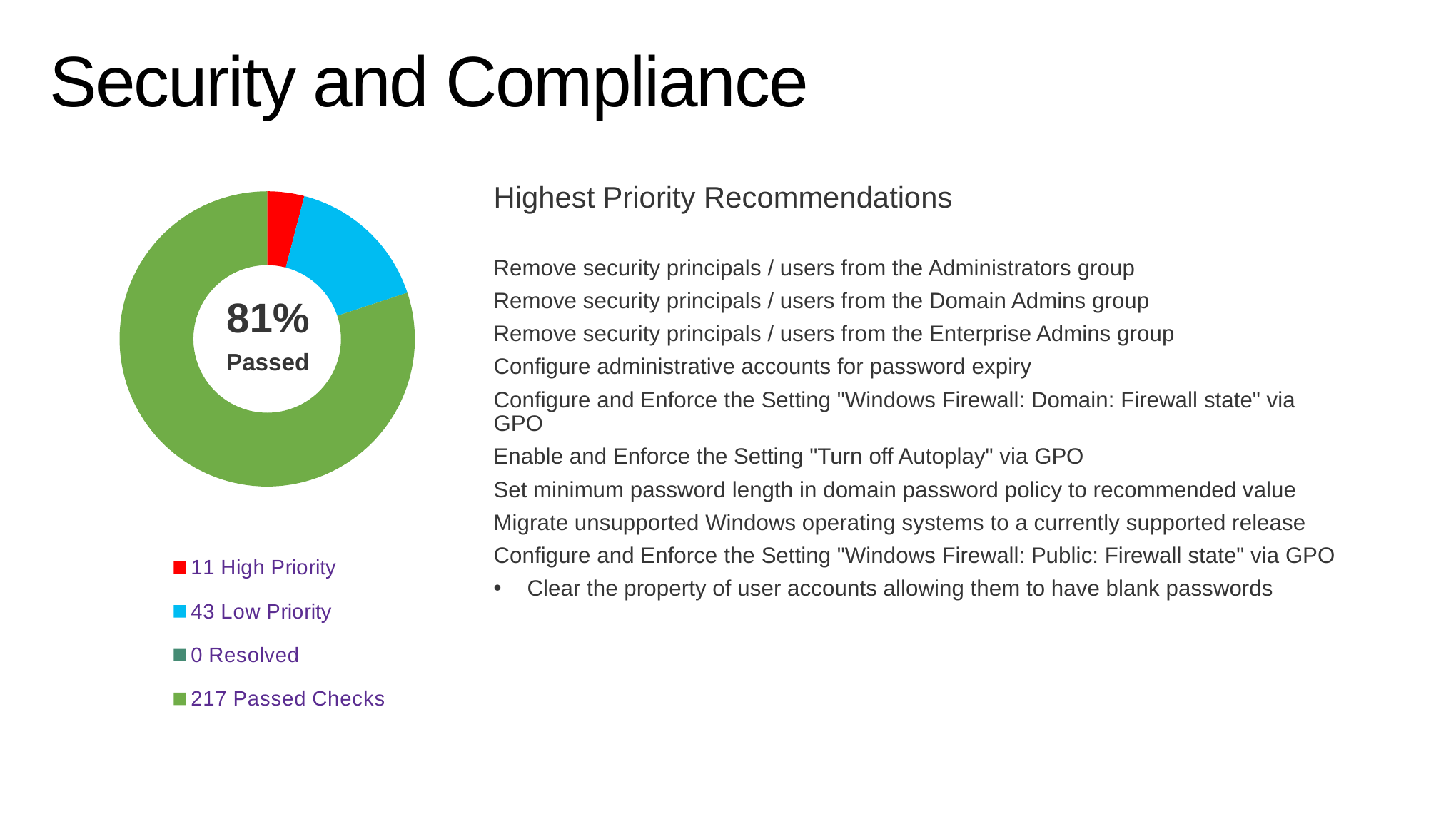

# Security and Compliance

### Chart

| Category | Column1 |
|---|---|
| 11 High Priority  | 11.0 |
|  | None |
| 43 Low Priority | 43.0 |
|  | None |
| 0 Resolved | 0.0 |
|  | None |
| 217 Passed Checks | 217.0 |
Highest Priority Recommendations

Remove security principals / users from the Administrators group
Remove security principals / users from the Domain Admins group
Remove security principals / users from the Enterprise Admins group
Configure administrative accounts for password expiry
Configure and Enforce the Setting "Windows Firewall: Domain: Firewall state" via GPO
Enable and Enforce the Setting "Turn off Autoplay" via GPO
Set minimum password length in domain password policy to recommended value
Migrate unsupported Windows operating systems to a currently supported release
Configure and Enforce the Setting "Windows Firewall: Public: Firewall state" via GPO
Clear the property of user accounts allowing them to have blank passwords
81%
Passed